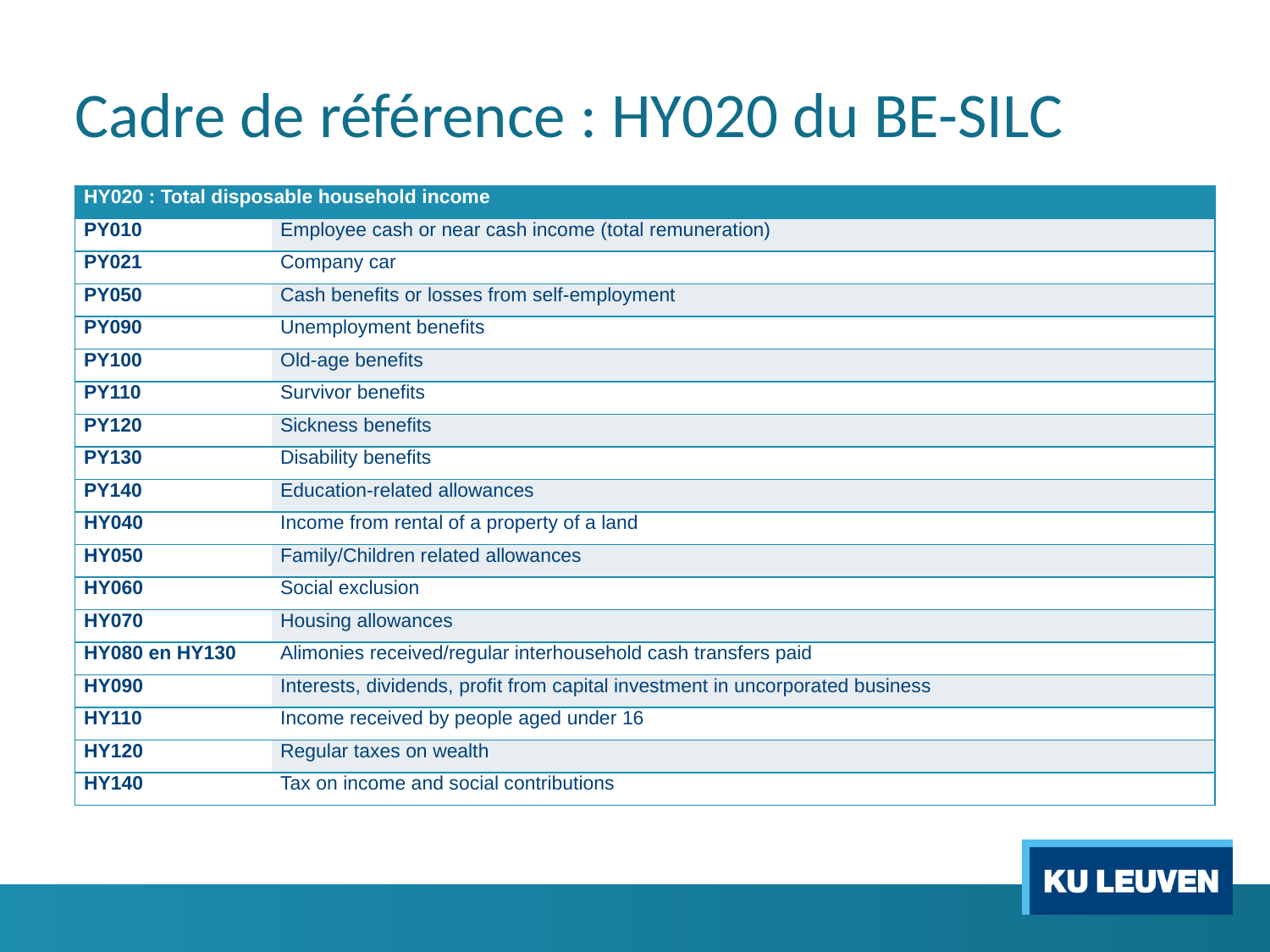

# Cadre de référence : HY020 du BE-SILC
| HY020 : Total disposable household income |  |
| --- | --- |
| PY010 | Employee cash or near cash income (total remuneration) |
| PY021 | Company car |
| PY050 | Cash benefits or losses from self-employment |
| PY090 | Unemployment benefits |
| PY100 | Old-age benefits |
| PY110 | Survivor benefits |
| PY120 | Sickness benefits |
| PY130 | Disability benefits |
| PY140 | Education-related allowances |
| HY040 | Income from rental of a property of a land |
| HY050 | Family/Children related allowances |
| HY060 | Social exclusion |
| HY070 | Housing allowances |
| HY080 en HY130 | Alimonies received/regular interhousehold cash transfers paid |
| HY090 | Interests, dividends, profit from capital investment in uncorporated business |
| HY110 | Income received by people aged under 16 |
| HY120 | Regular taxes on wealth |
| HY140 | Tax on income and social contributions |